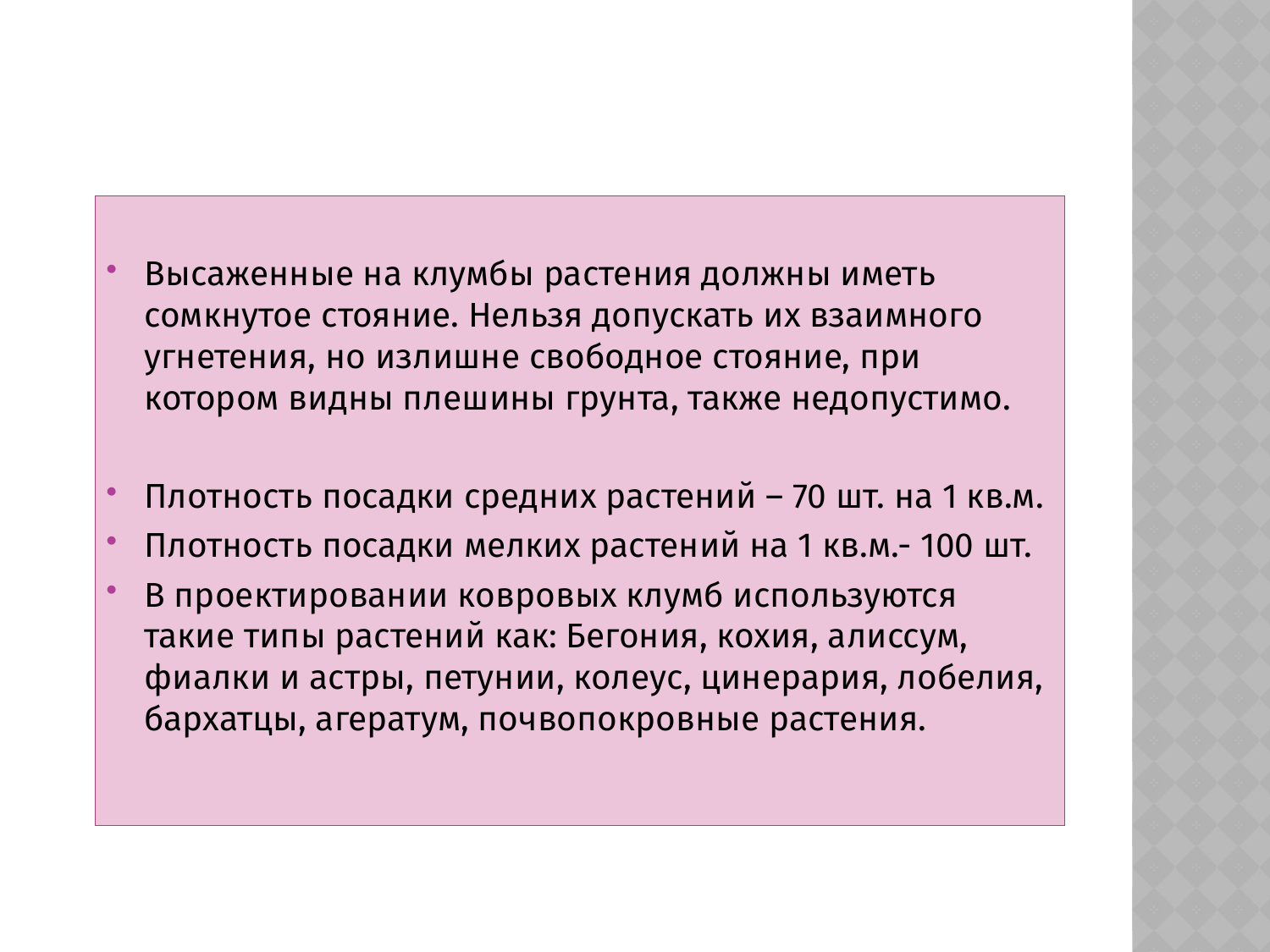

Высаженные на клумбы растения должны иметь сомкнутое стояние. Нельзя допускать их взаимного угнетения, но излишне свободное стояние, при котором видны плешины грунта, также недопустимо.

Плотность посадки средних растений – 70 шт. на 1 кв.м.
Плотность посадки мелких растений на 1 кв.м.- 100 шт.
В проектировании ковровых клумб используются такие типы растений как: Бегония, кохия, алиссум, фиалки и астры, петунии, колеус, цинерария, лобелия, бархатцы, агератум, почвопокровные растения.